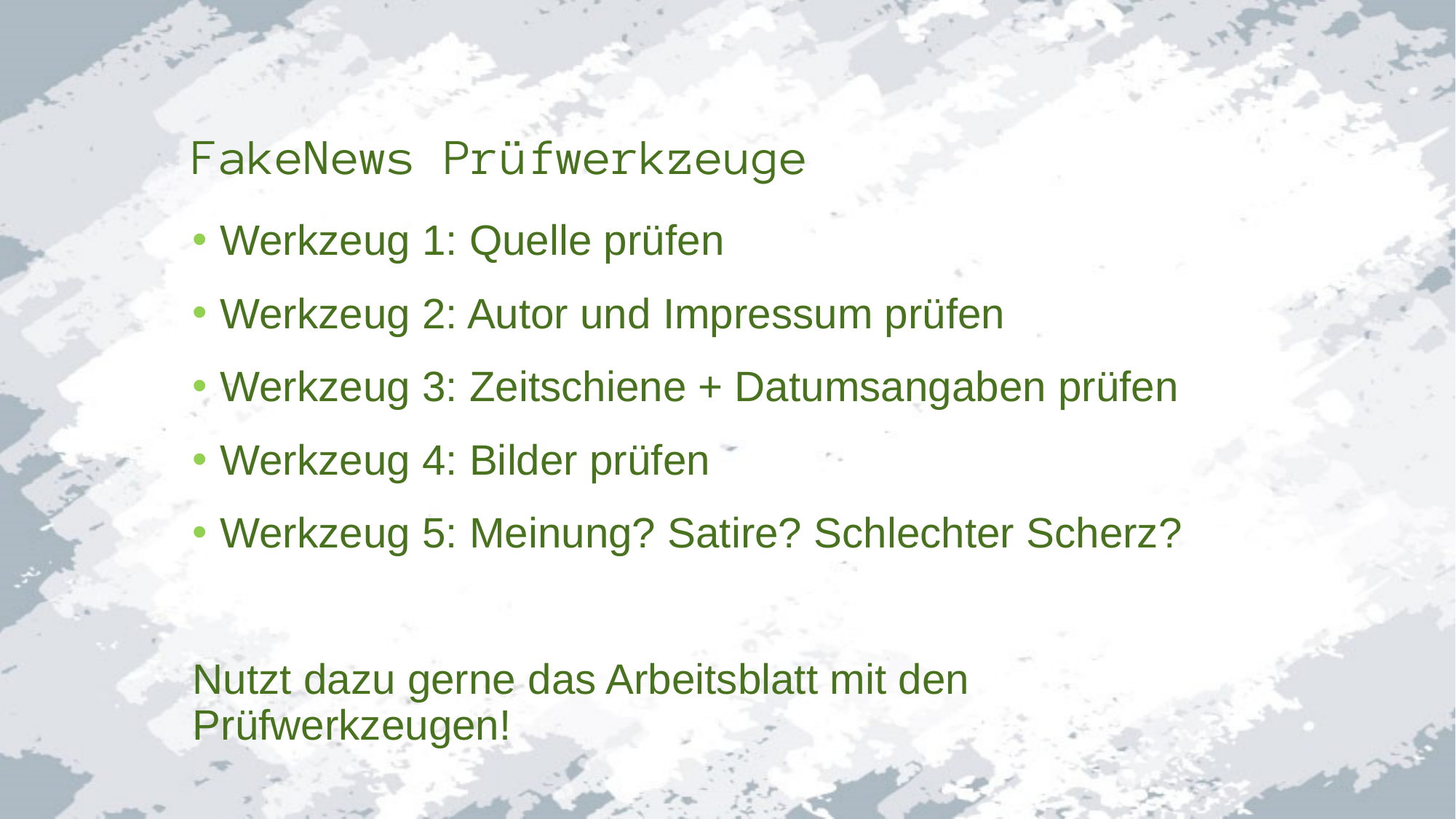

# FakeNews Prüfwerkzeuge
Werkzeug 1: Quelle prüfen
Werkzeug 2: Autor und Impressum prüfen
Werkzeug 3: Zeitschiene + Datumsangaben prüfen
Werkzeug 4: Bilder prüfen
Werkzeug 5: Meinung? Satire? Schlechter Scherz?

Nutzt dazu gerne das Arbeitsblatt mit den Prüfwerkzeugen!